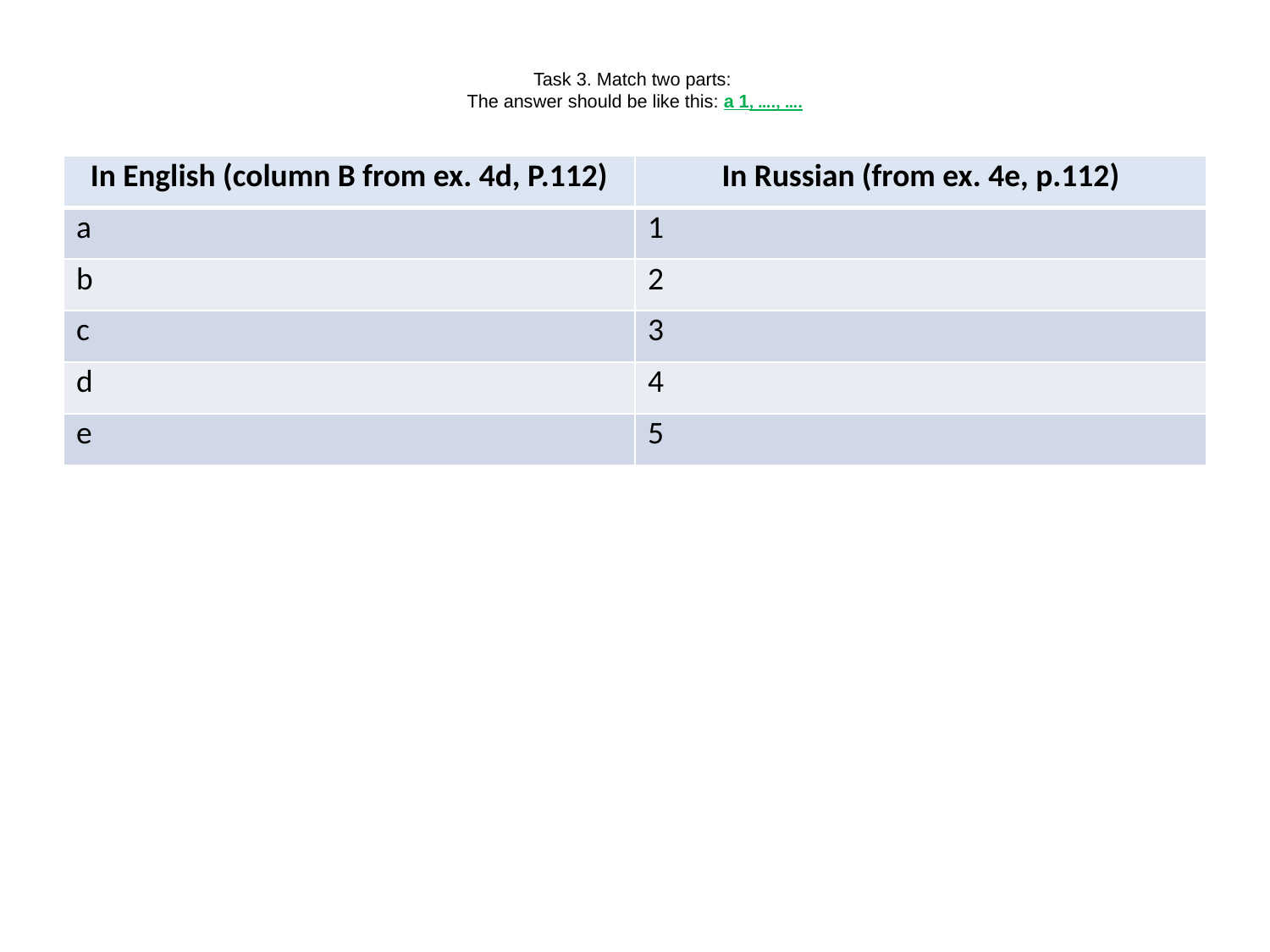

# Task 3. Match two parts: The answer should be like this: a 1, …., ….
| In English (column B from ex. 4d, P.112) | In Russian (from ex. 4e, p.112) |
| --- | --- |
| a | 1 |
| b | 2 |
| c | 3 |
| d | 4 |
| e | 5 |